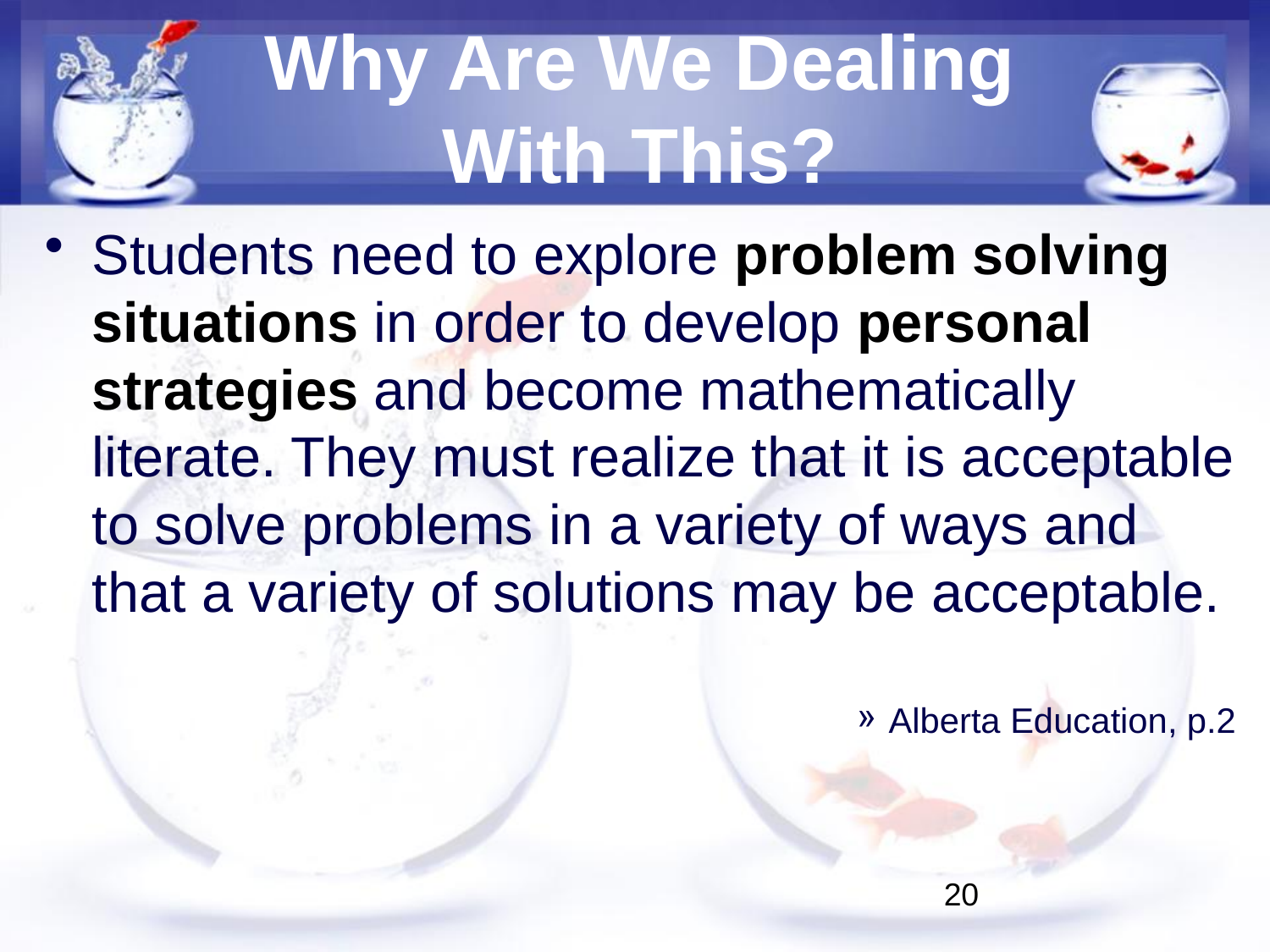

# Why Are We Dealing With This?
Students need to explore problem solving situations in order to develop personal strategies and become mathematically literate. They must realize that it is acceptable to solve problems in a variety of ways and that a variety of solutions may be acceptable.

Alberta Education, p.2
20